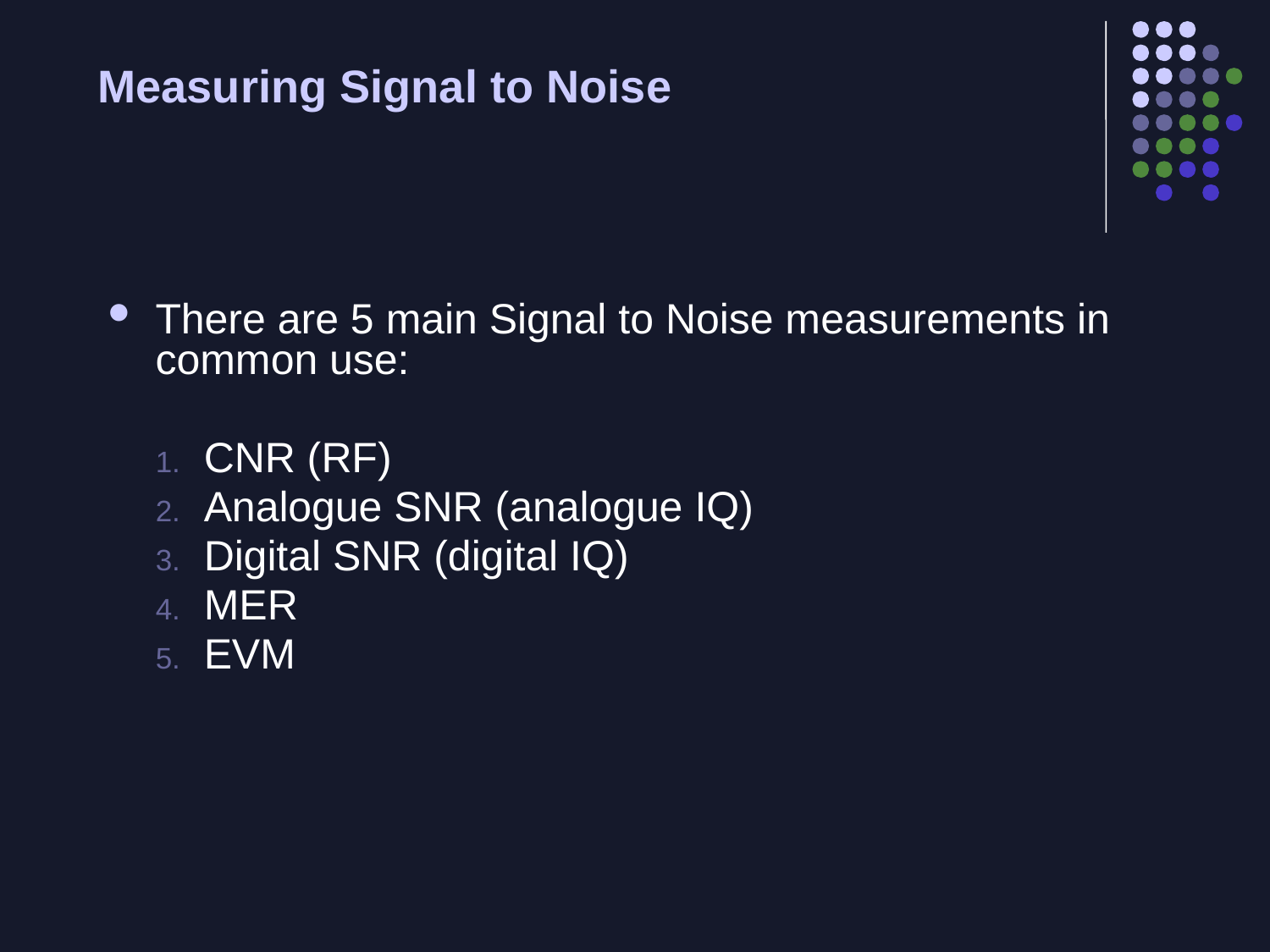

# Measuring Signal to Noise

There are 5 main Signal to Noise measurements in common use:

CNR (RF)
Analogue SNR (analogue IQ)
Digital SNR (digital IQ)
MER
EVM